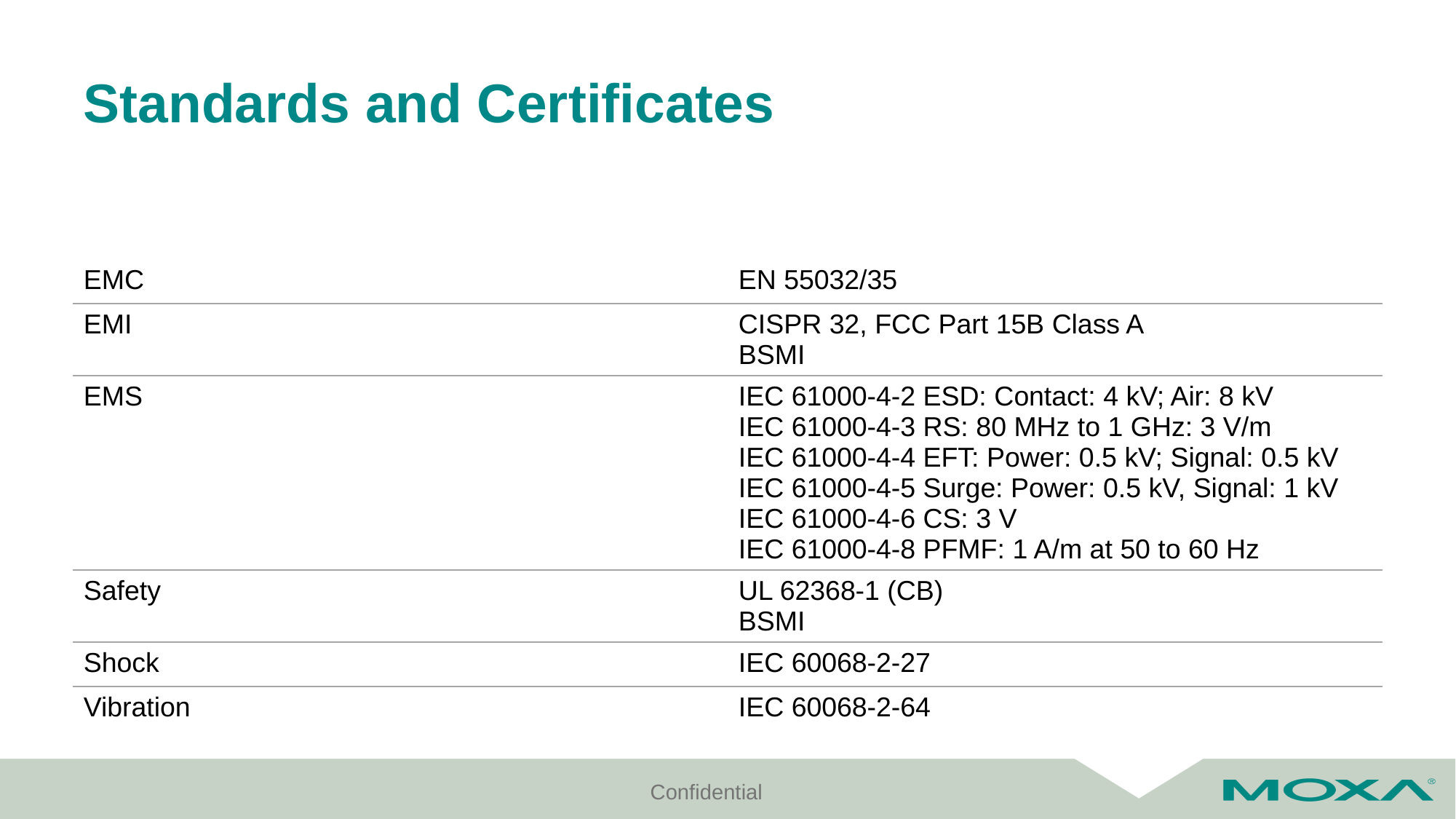

# Standards and Certificates

| EMC | EN 55032/35 |
| --- | --- |
| EMI | CISPR 32, FCC Part 15B Class A BSMI |
| EMS | IEC 61000-4-2 ESD: Contact: 4 kV; Air: 8 kV IEC 61000-4-3 RS: 80 MHz to 1 GHz: 3 V/m IEC 61000-4-4 EFT: Power: 0.5 kV; Signal: 0.5 kV IEC 61000-4-5 Surge: Power: 0.5 kV, Signal: 1 kV IEC 61000-4-6 CS: 3 V IEC 61000-4-8 PFMF: 1 A/m at 50 to 60 Hz |
| Safety | UL 62368-1 (CB) BSMI |
| Shock | IEC 60068-2-27 |
| Vibration | IEC 60068-2-64 |